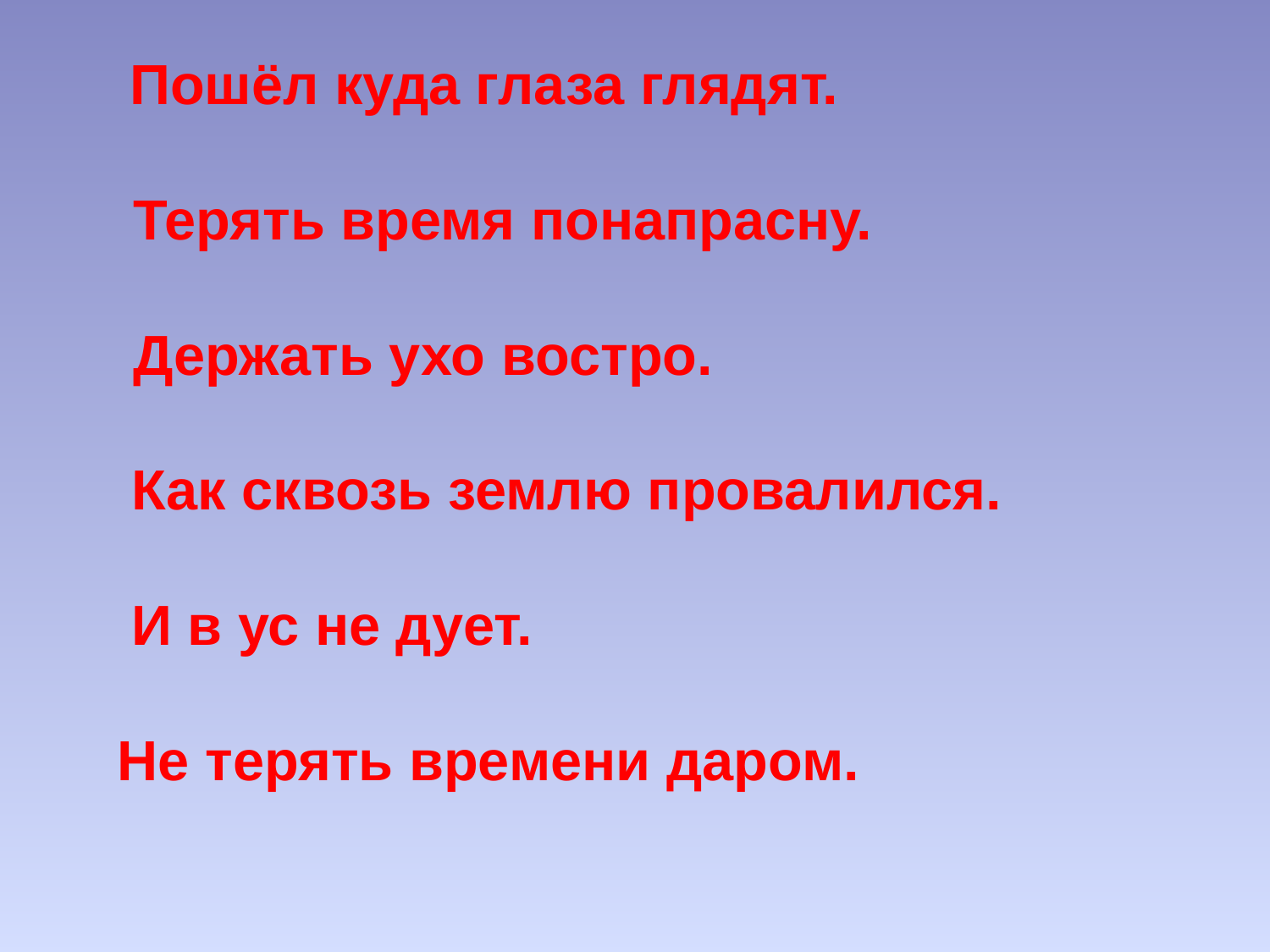

Пошёл куда глаза глядят.

 Терять время понапрасну.

 Держать ухо востро.

 Как сквозь землю провалился.

 И в ус не дует.

Не терять времени даром.